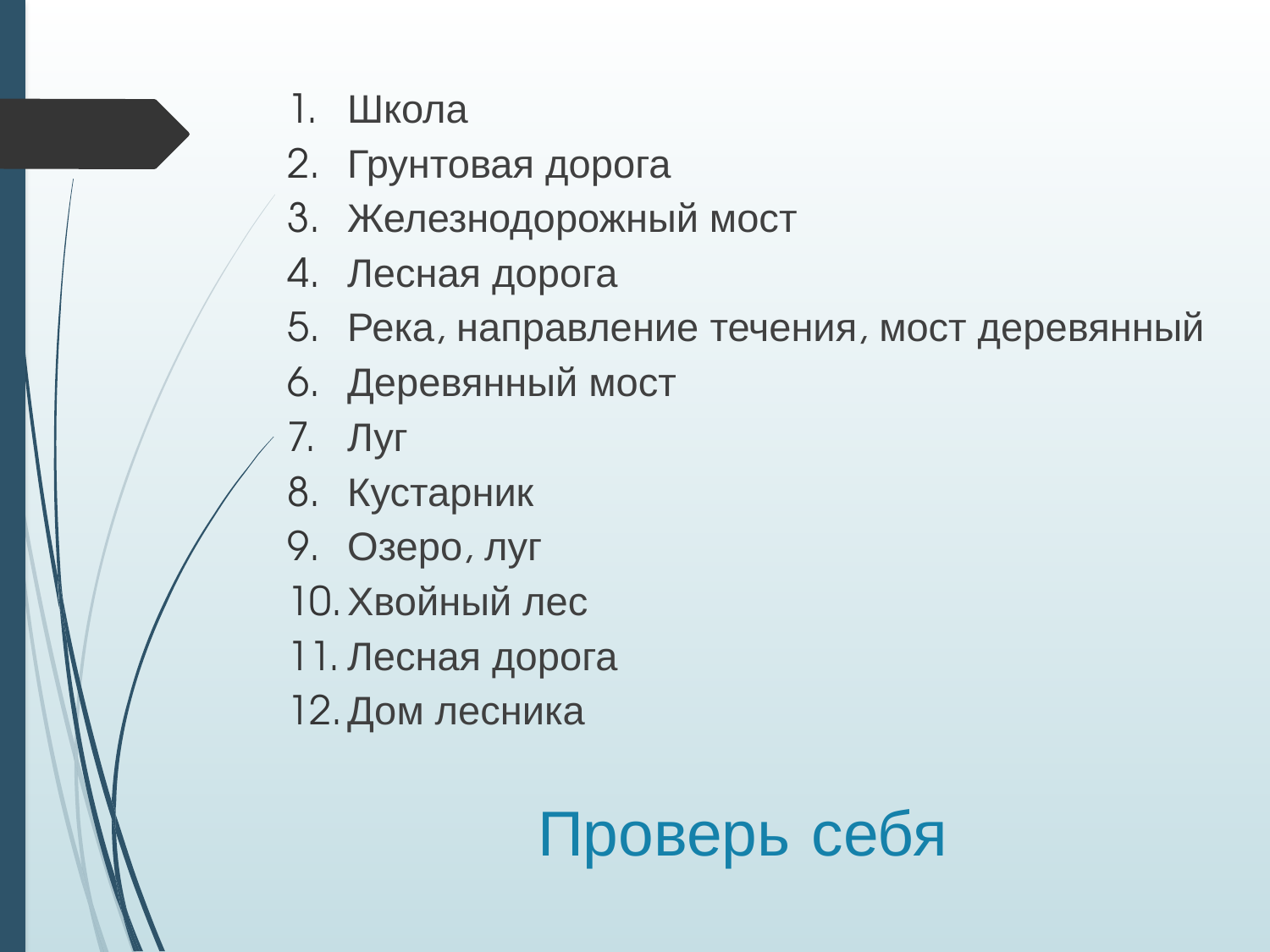

Школа
Грунтовая дорога
Железнодорожный мост
Лесная дорога
Река, направление течения, мост деревянный
Деревянный мост
Луг
Кустарник
Озеро, луг
Хвойный лес
Лесная дорога
Дом лесника

# Проверь себя